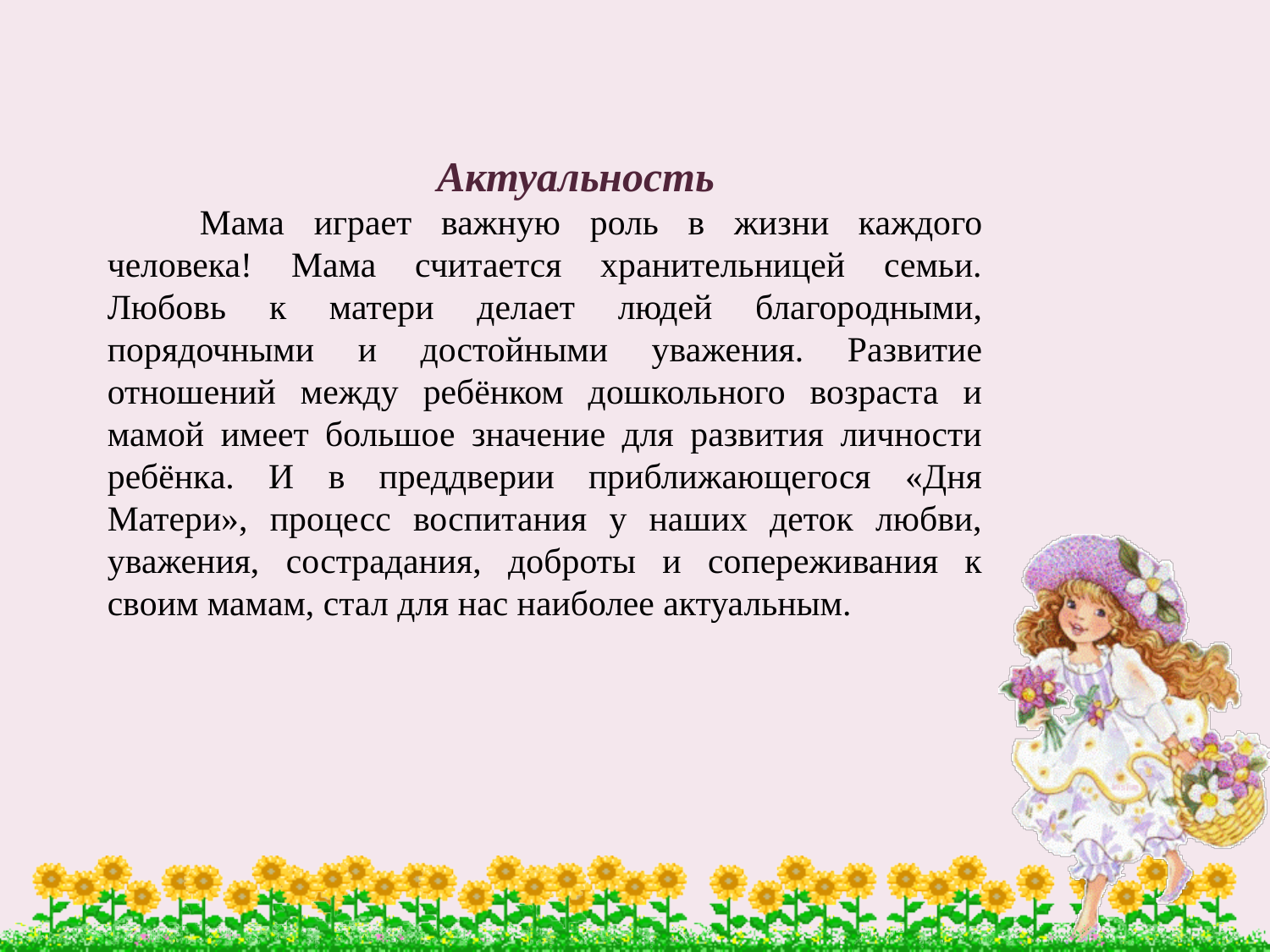

Актуальность
 Мама играет важную роль в жизни каждого человека! Мама считается хранительницей семьи. Любовь к матери делает людей благородными, порядочными и достойными уважения. Развитие отношений между ребёнком дошкольного возраста и мамой имеет большое значение для развития личности ребёнка. И в преддверии приближающегося «Дня Матери», процесс воспитания у наших деток любви, уважения, сострадания, доброты и сопереживания к своим мамам, стал для нас наиболее актуальным.